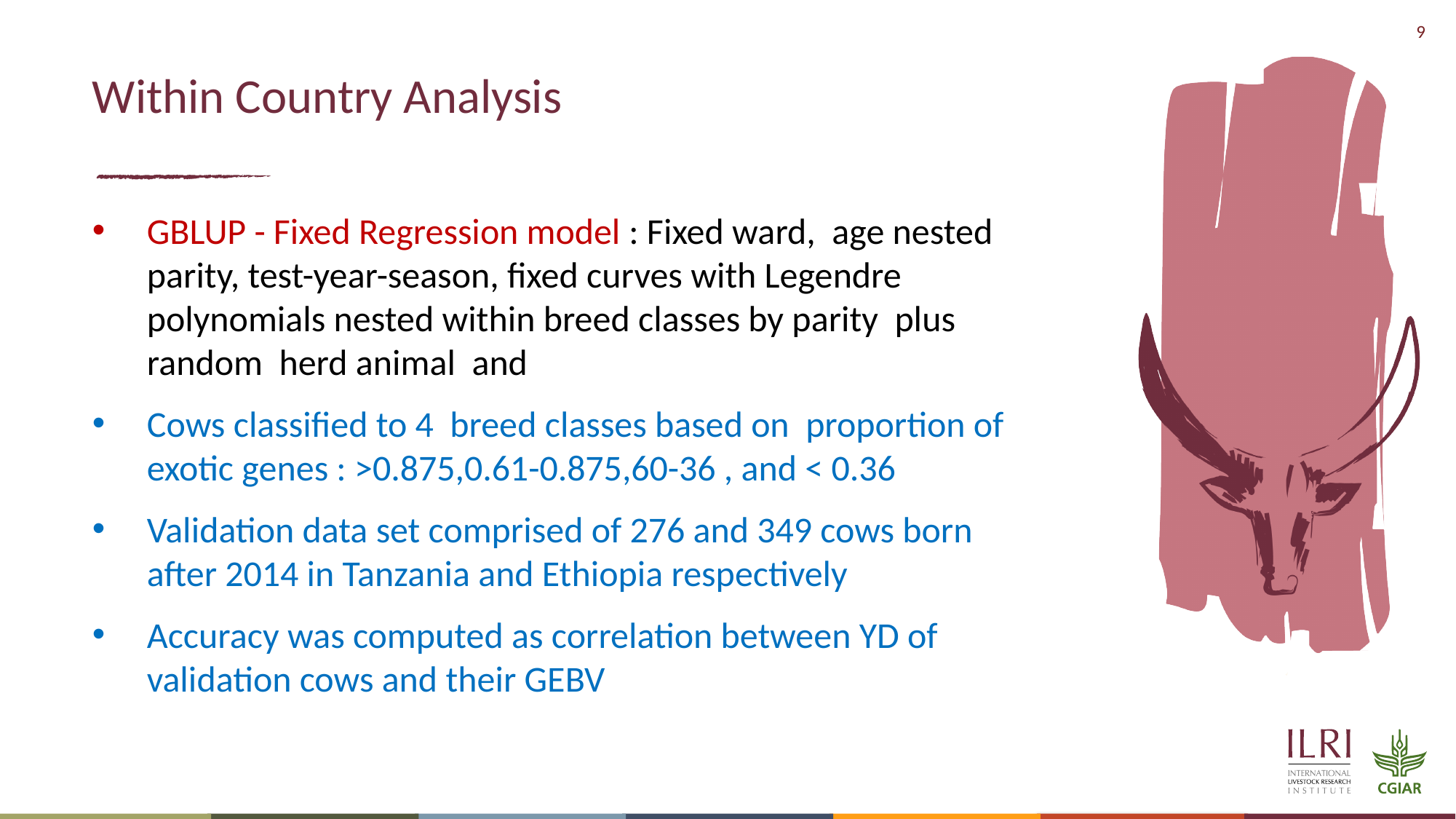

# Within Country Analysis
GBLUP - Fixed Regression model : Fixed ward,  age nested parity, test-year-season, fixed curves with Legendre polynomials nested within breed classes by parity  plus random  herd animal  and
Cows classified to 4  breed classes based on  proportion of exotic genes : >0.875,0.61-0.875,60-36 , and < 0.36
Validation data set comprised of 276 and 349 cows born after 2014 in Tanzania and Ethiopia respectively
Accuracy was computed as correlation between YD of validation cows and their GEBV